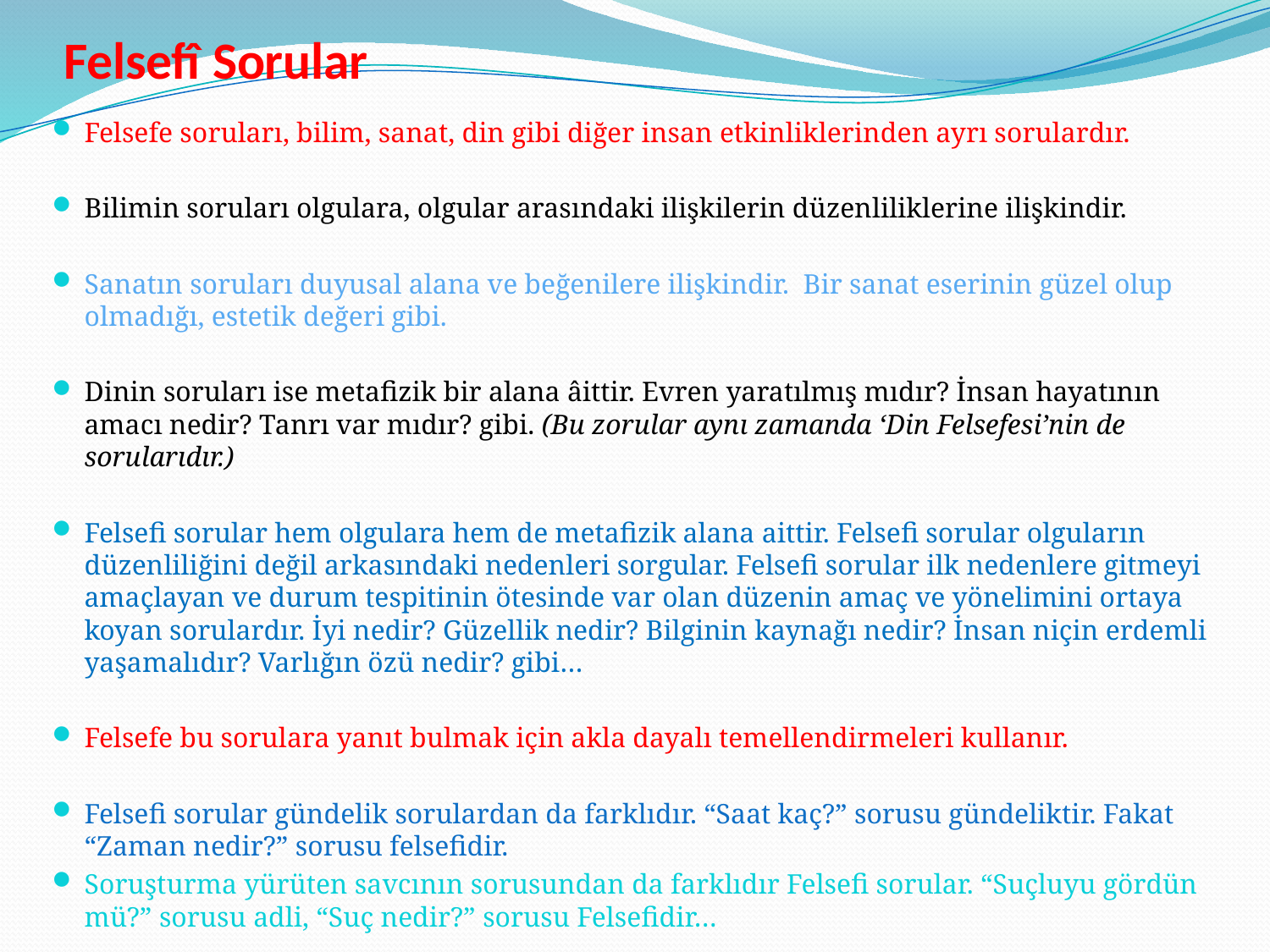

# Felsefî Sorular
Felsefe soruları, bilim, sanat, din gibi diğer insan etkinliklerinden ayrı sorulardır.

Bilimin soruları olgulara, olgular arasındaki ilişkilerin düzenliliklerine ilişkindir.

Sanatın soruları duyusal alana ve beğenilere ilişkindir.  Bir sanat eserinin güzel olup olmadığı, estetik değeri gibi.

Dinin soruları ise metafizik bir alana âittir. Evren yaratılmış mıdır? İnsan hayatının amacı nedir? Tanrı var mıdır? gibi. (Bu zorular aynı zamanda ‘Din Felsefesi’nin de sorularıdır.)

Felsefi sorular hem olgulara hem de metafizik alana aittir. Felsefi sorular olguların düzenliliğini değil arkasındaki nedenleri sorgular. Felsefi sorular ilk nedenlere gitmeyi amaçlayan ve durum tespitinin ötesinde var olan düzenin amaç ve yönelimini ortaya koyan sorulardır. İyi nedir? Güzellik nedir? Bilginin kaynağı nedir? İnsan niçin erdemli yaşamalıdır? Varlığın özü nedir? gibi…

Felsefe bu sorulara yanıt bulmak için akla dayalı temellendirmeleri kullanır.

Felsefi sorular gündelik sorulardan da farklıdır. “Saat kaç?” sorusu gündeliktir. Fakat “Zaman nedir?” sorusu felsefidir.
Soruşturma yürüten savcının sorusundan da farklıdır Felsefi sorular. “Suçluyu gördün mü?” sorusu adli, “Suç nedir?” sorusu Felsefidir…